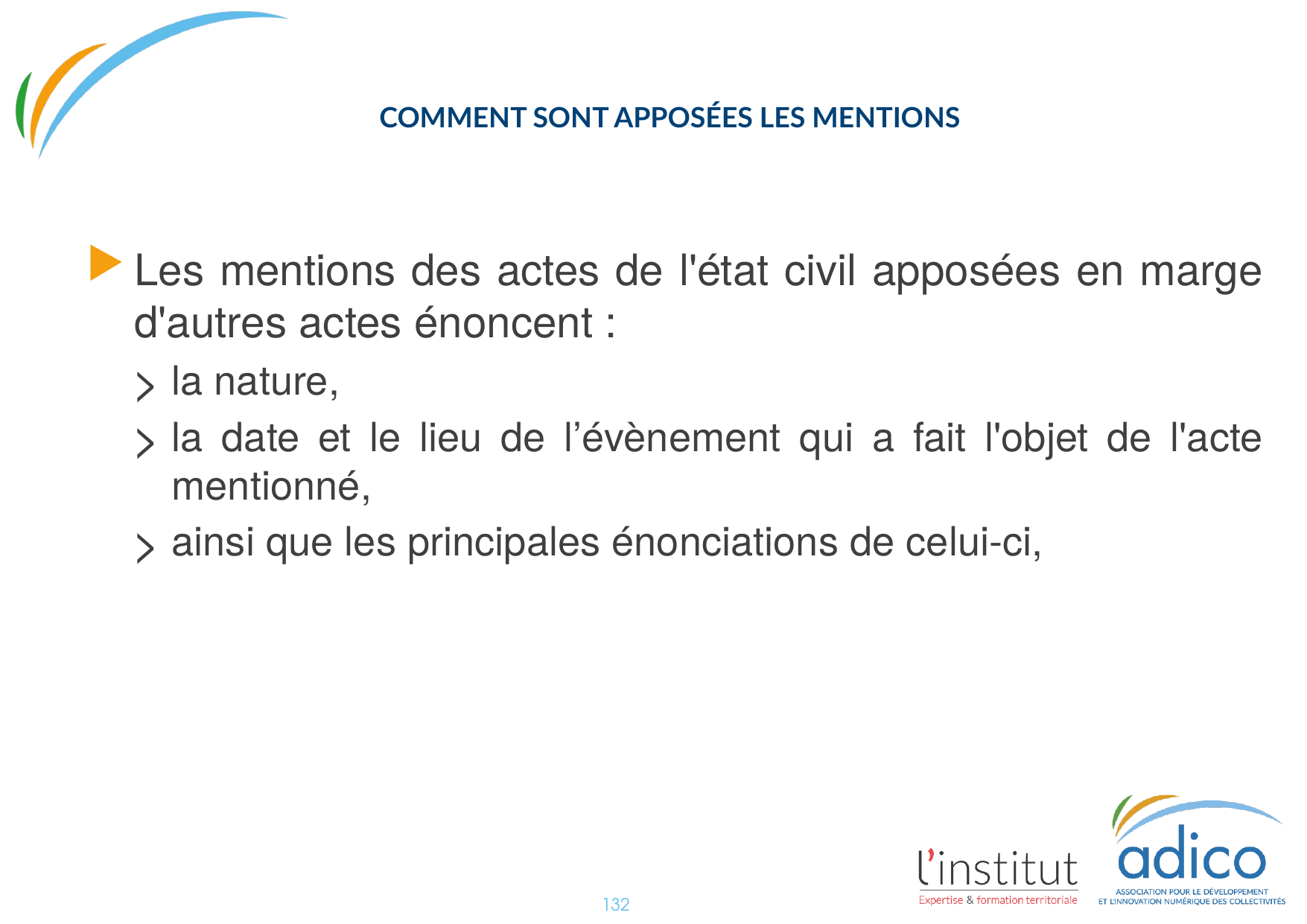

#
COMMENT SONT APPOSÉES LES MENTIONS

Les mentions des actes de l'état civil apposées en marge d'autres actes énoncent :
la nature,
la date et le lieu de l’évènement qui a fait l'objet de l'acte mentionné,
ainsi que les principales énonciations de celui-ci,